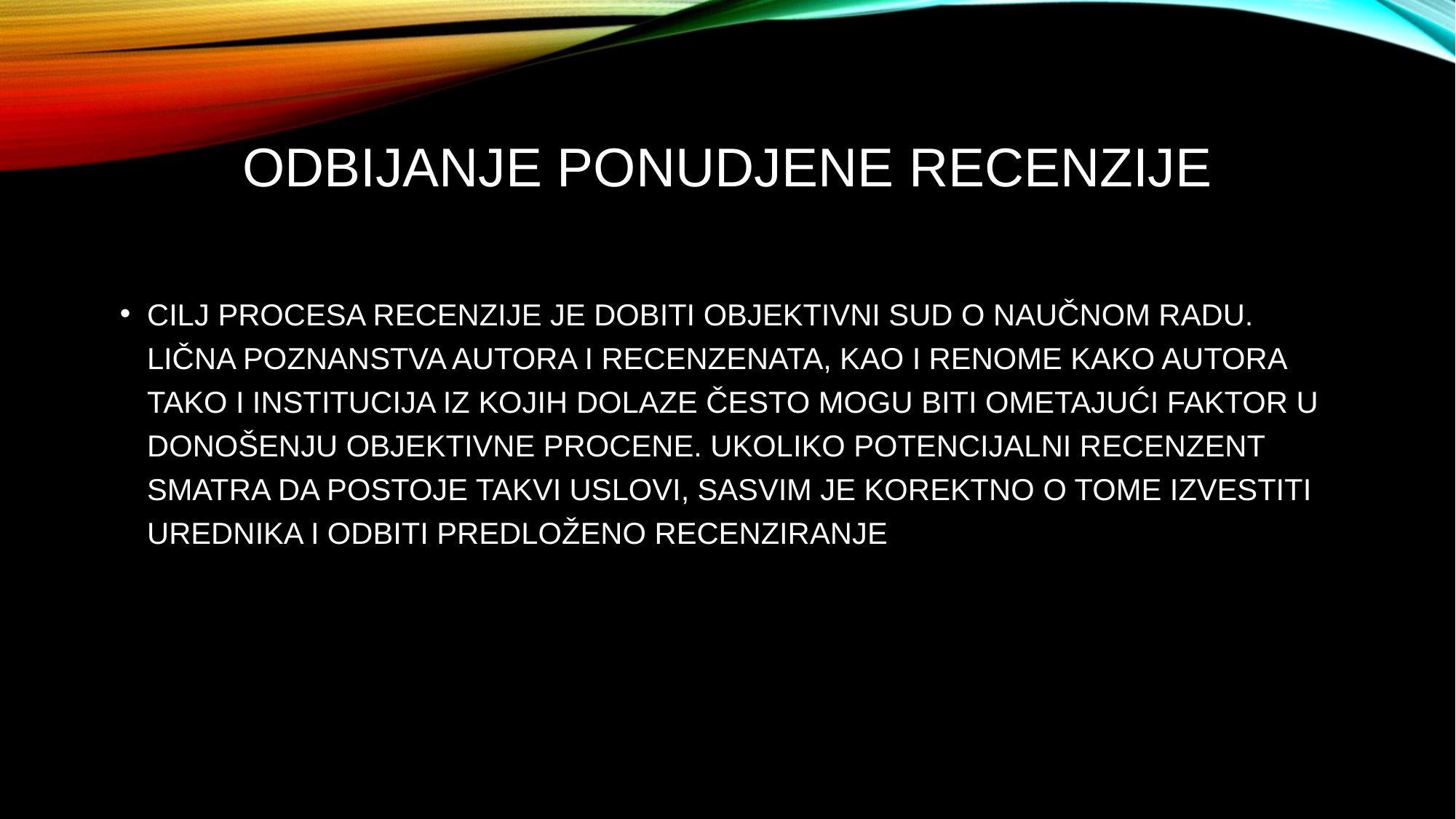

Odbijanje ponudjene recenzije
Cilj procesa recenzije je dobiti objektivni sud o naučnom radu. Lična poznanstva autora I recenzenata, kao I renome kako autora tako I institucija iz kojih dolaze često mogu biti ometajući faktor u donošenju objektivne procene. Ukoliko potencijalni recenzent smatra da postoje takvi uslovi, sasvim je korektno o tome izvestiti urednika I odbiti predloženo recenziranje